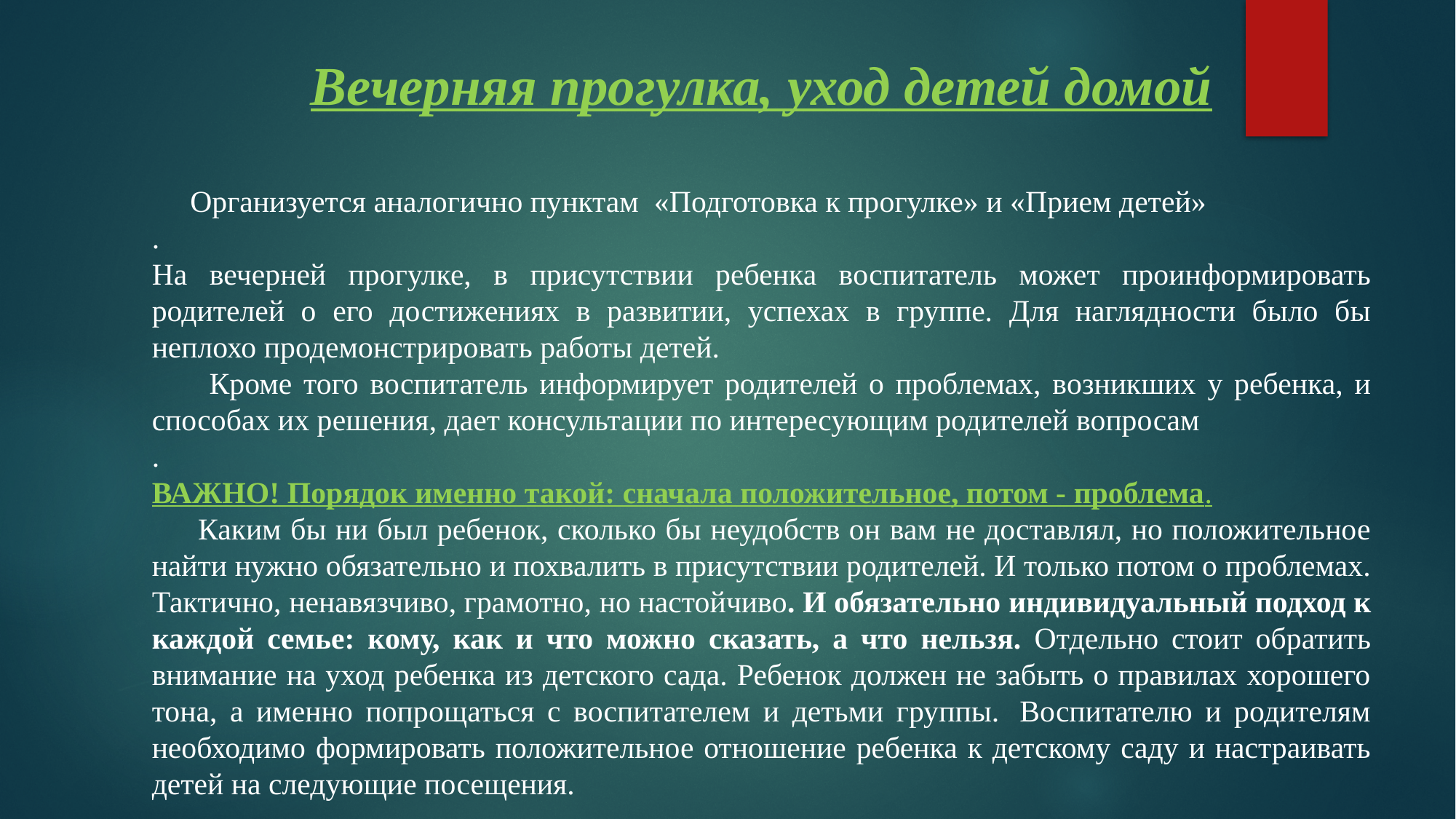

Вечерняя прогулка, уход детей домой

     Организуется аналогично пунктам  «Подготовка к прогулке» и «Прием детей»
.
На вечерней прогулке, в присутствии ребенка воспитатель может проинформировать родителей о его достижениях в развитии, успехах в группе. Для наглядности было бы неплохо продемонстрировать работы детей.
     Кроме того воспитатель информирует родителей о проблемах, возникших у ребенка, и способах их решения, дает консультации по интересующим родителей вопросам
.
ВАЖНО! Порядок именно такой: сначала положительное, потом - проблема.
     Каким бы ни был ребенок, сколько бы неудобств он вам не доставлял, но положительное найти нужно обязательно и похвалить в присутствии родителей. И только потом о проблемах. Тактично, ненавязчиво, грамотно, но настойчиво. И обязательно индивидуальный подход к каждой семье: кому, как и что можно сказать, а что нельзя. Отдельно стоит обратить внимание на уход ребенка из детского сада. Ребенок должен не забыть о правилах хорошего тона, а именно попрощаться с воспитателем и детьми группы.  Воспитателю и родителям необходимо формировать положительное отношение ребенка к детскому саду и настраивать детей на следующие посещения.